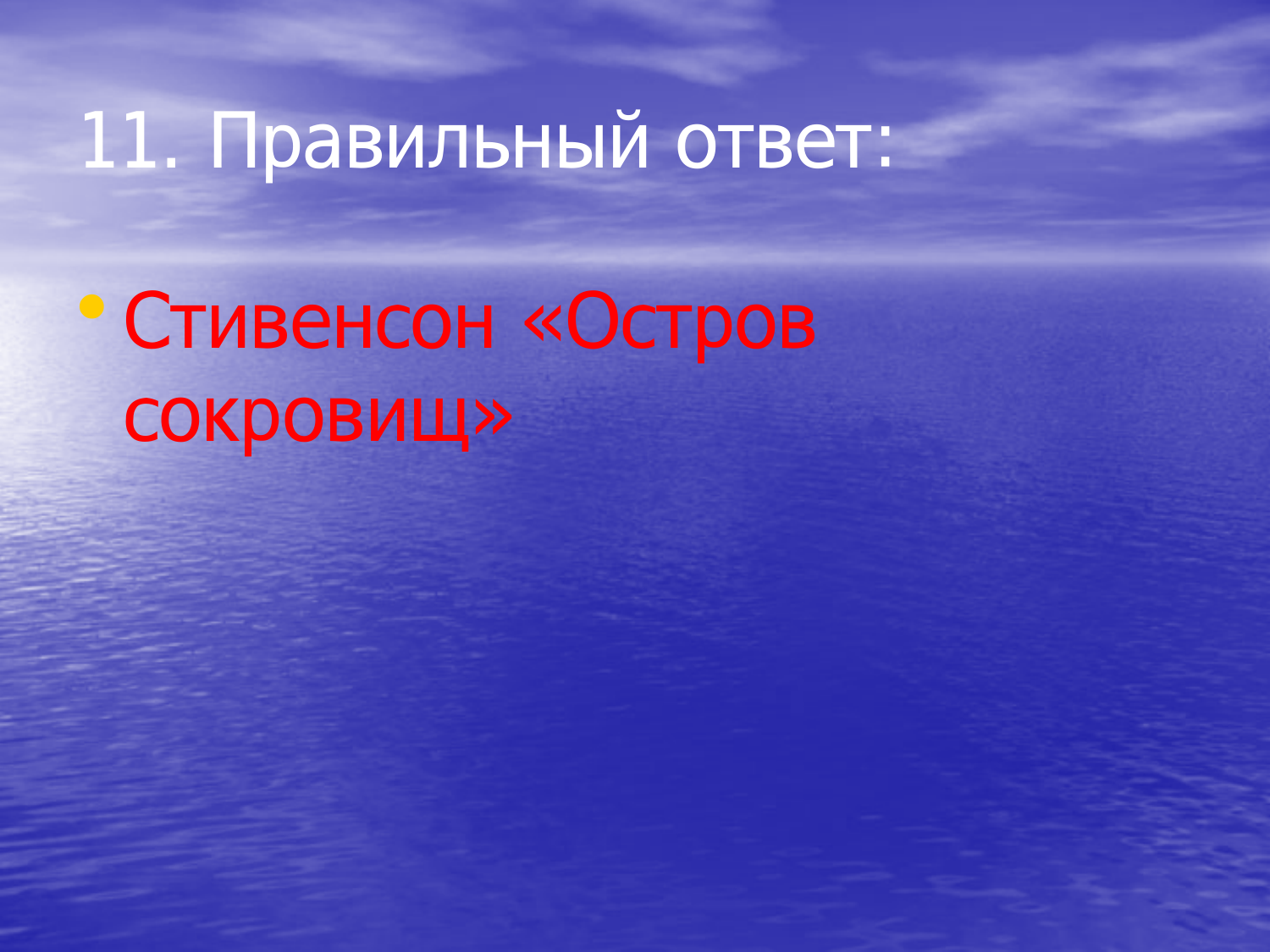

# 11. Правильный ответ:
Стивенсон «Остров сокровищ»